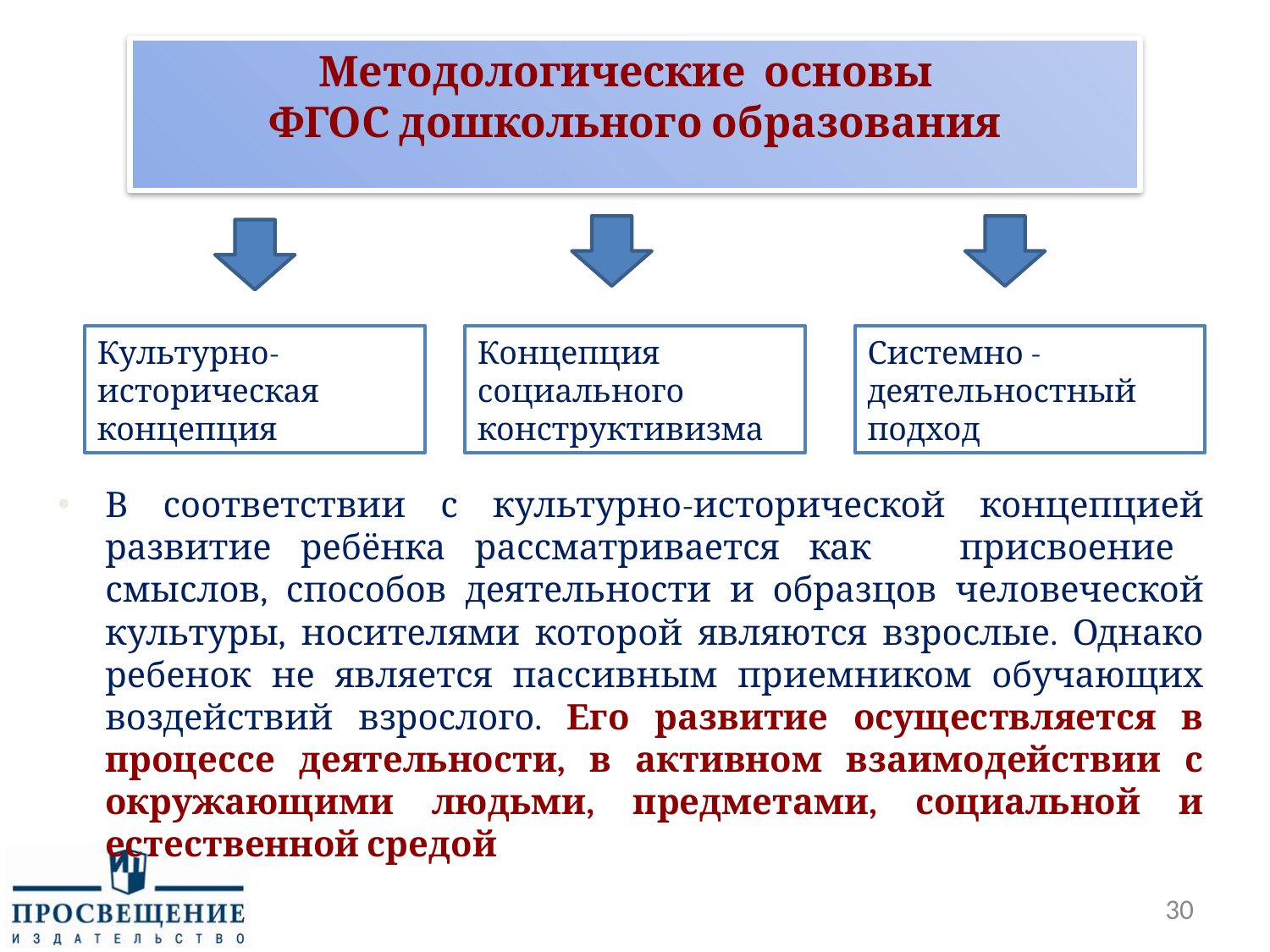

Методологические  основы
ФГОС дошкольного образования

Концепция социального конструктивизма
Культурно-историческая концепция
Системно - деятельностный подход
В соответствии с культурно-исторической концепцией развитие ребёнка рассматривается как   присвоение  смыслов, способов деятельности и образцов человеческой культуры, носителями которой являются взрослые. Однако ребенок не является пассивным приемником обучающих воздействий взрослого. Его развитие осуществляется в процессе деятельности, в активном взаимодействии с окружающими людьми, предметами, социальной и естественной средой
30